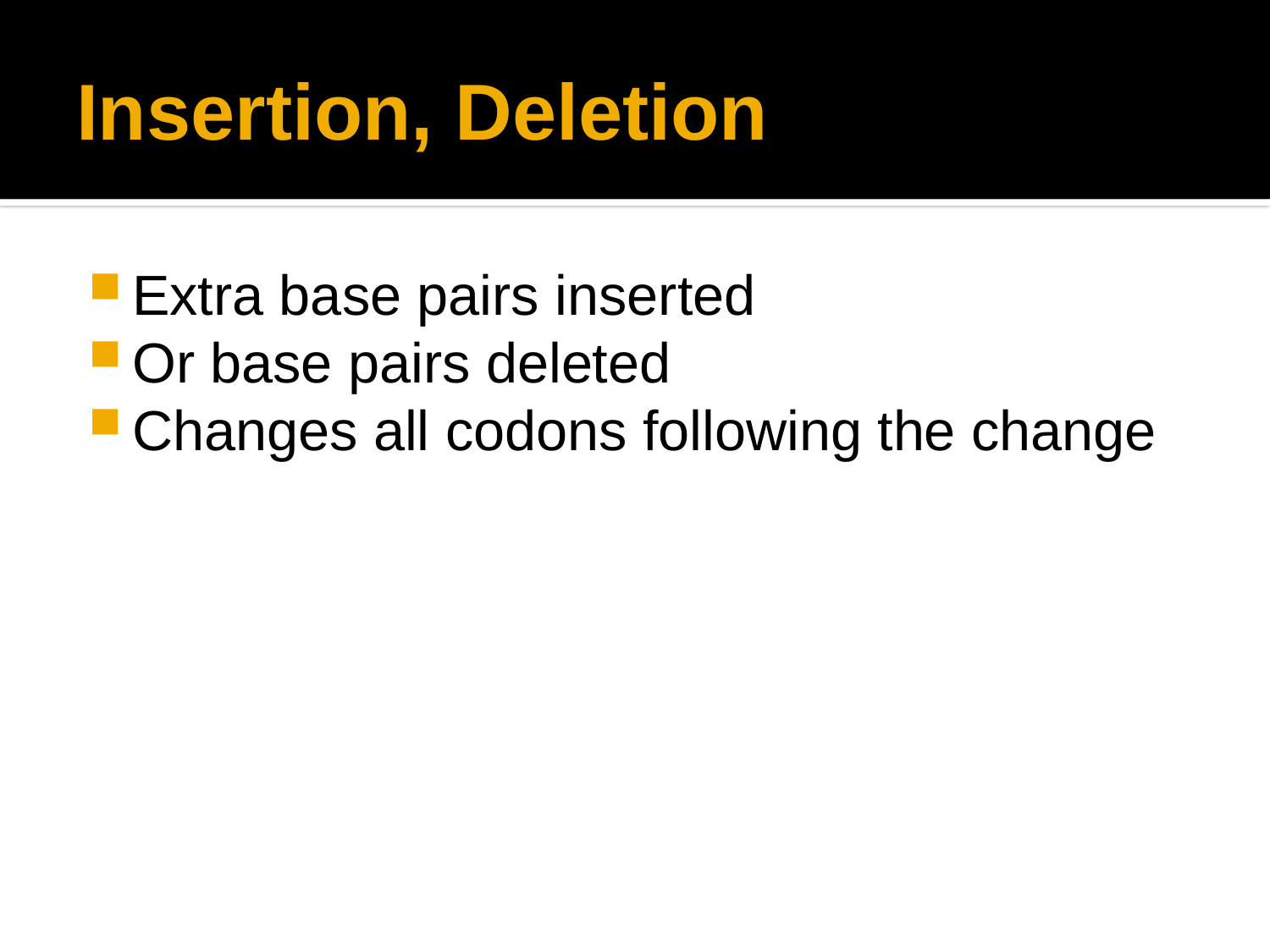

# Insertion, Deletion
Extra base pairs inserted
Or base pairs deleted
Changes all codons following the change